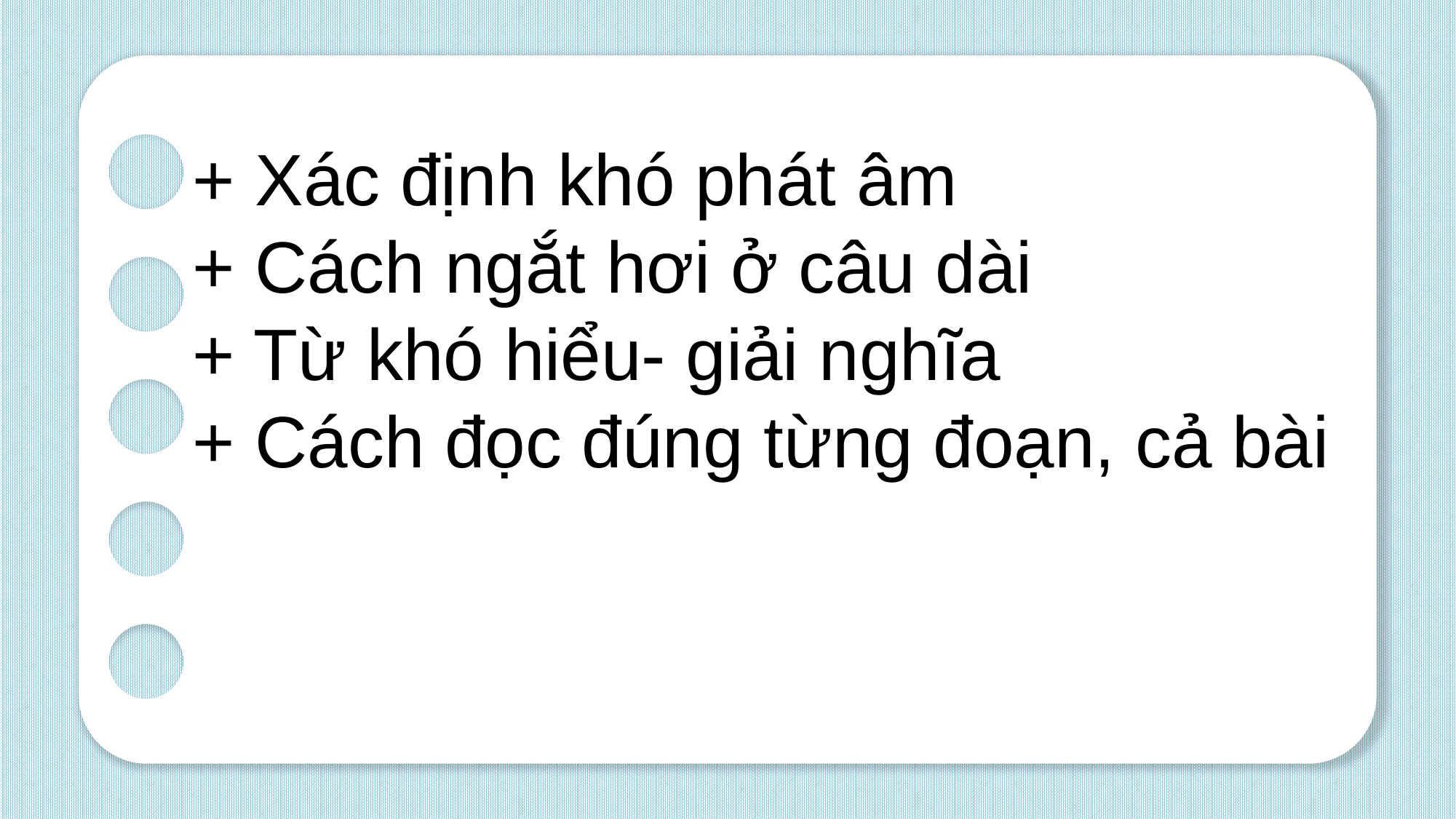

+ Xác định khó phát âm
+ Cách ngắt hơi ở câu dài
+ Từ khó hiểu- giải nghĩa
+ Cách đọc đúng từng đoạn, cả bài